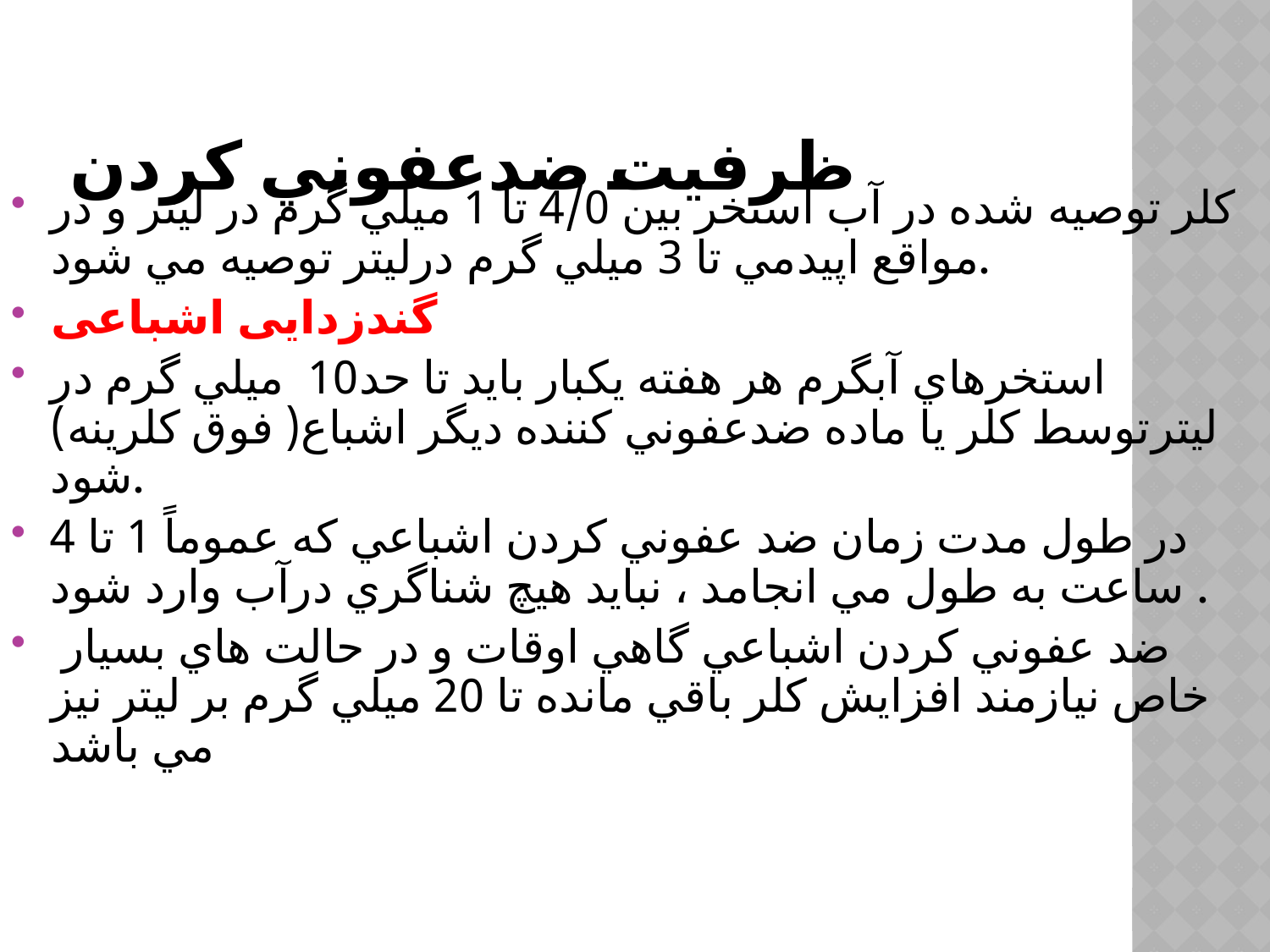

ظرفيت ضدعفوني كردن
كلر توصيه شده در آب استخر بين 0/4 تا 1 ميلي گرم در ليتر و در مواقع اپيدمي تا 3 ميلي گرم درليتر توصيه مي شود.
گندزدایی اشباعی
استخرهاي آبگرم هر هفته يكبار بايد تا حد10  ميلي گرم در ليترتوسط كلر يا ماده ضدعفوني كننده ديگر اشباع( فوق كلرينه) شود.
در طول مدت زمان ضد عفوني كردن اشباعي كه عموماً 1 تا 4 ساعت به طول مي انجامد ، نبايد هيچ شناگري درآب وارد شود .
 ضد عفوني كردن اشباعي گاهي اوقات و در حالت هاي بسيار خاص نيازمند افزايش كلر باقي مانده تا 20 ميلي گرم بر ليتر نيز مي باشد